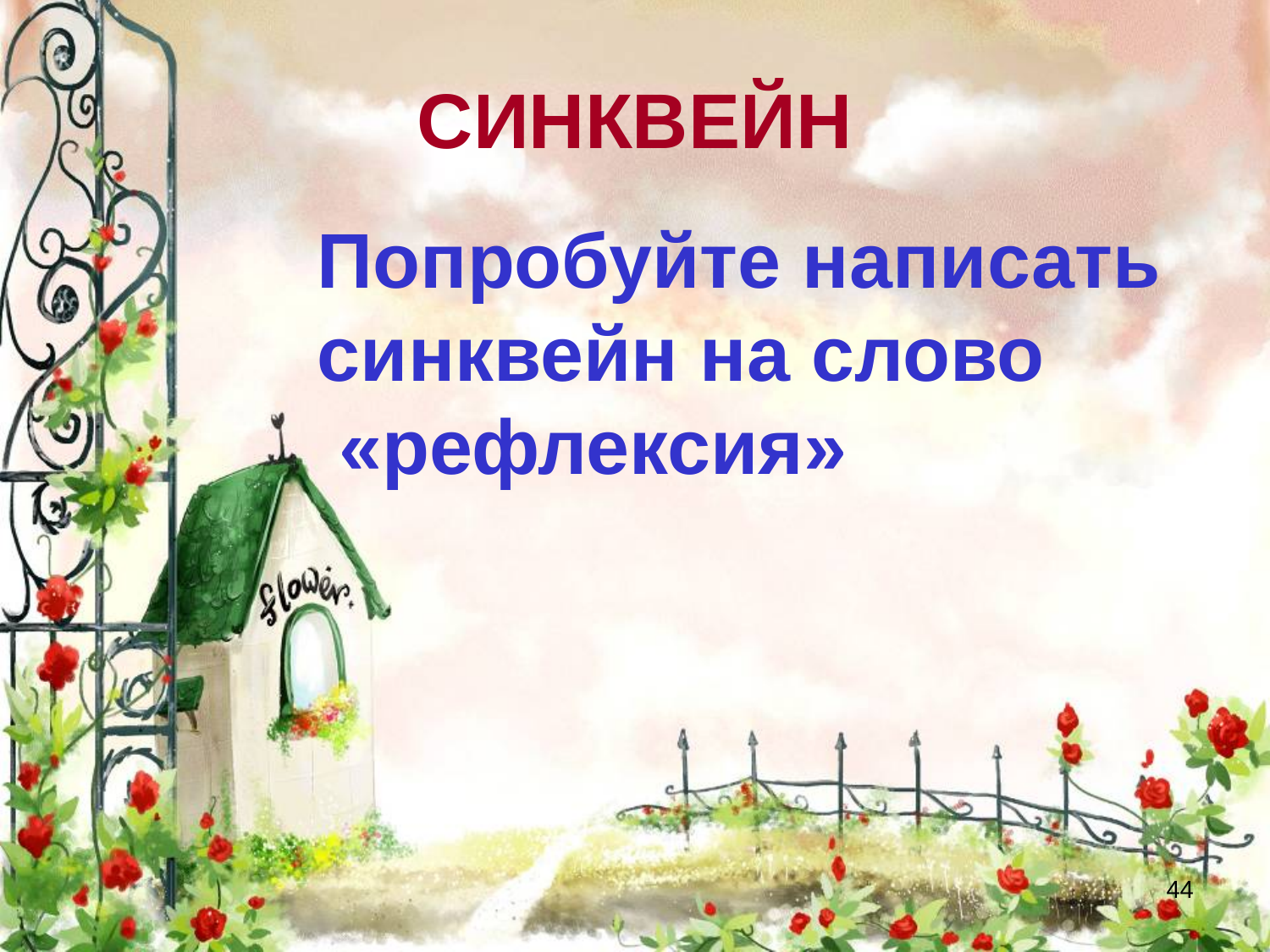

# СИНКВЕЙН

Попробуйте написать синквейн на слово         «рефлексия»
44